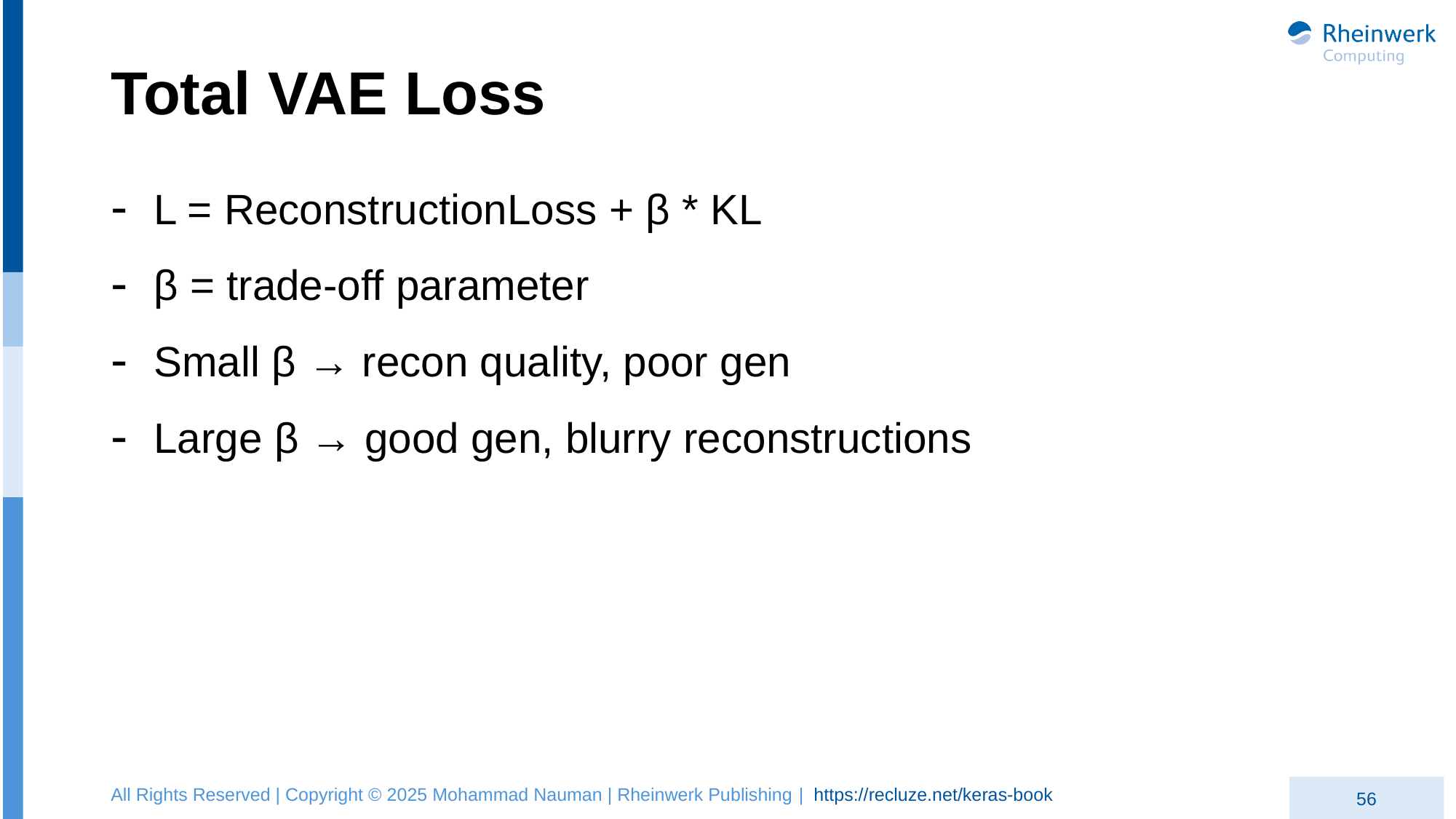

# Total VAE Loss
L = ReconstructionLoss + β * KL
β = trade-off parameter
Small β → recon quality, poor gen
Large β → good gen, blurry reconstructions